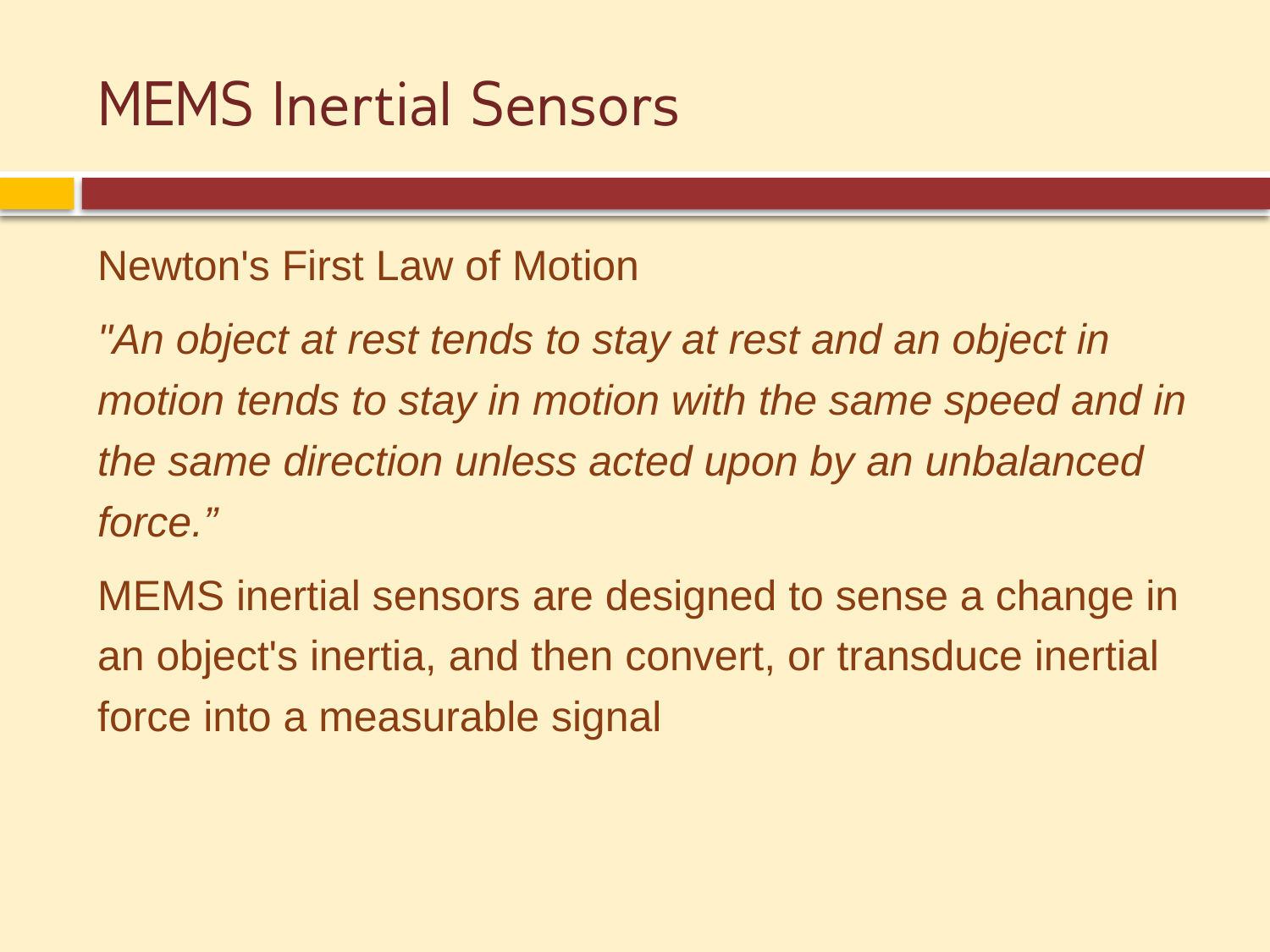

# MEMS Inertial Sensors
Newton's First Law of Motion
"An object at rest tends to stay at rest and an object in motion tends to stay in motion with the same speed and in the same direction unless acted upon by an unbalanced force.”
MEMS inertial sensors are designed to sense a change in an object's inertia, and then convert, or transduce inertial force into a measurable signal